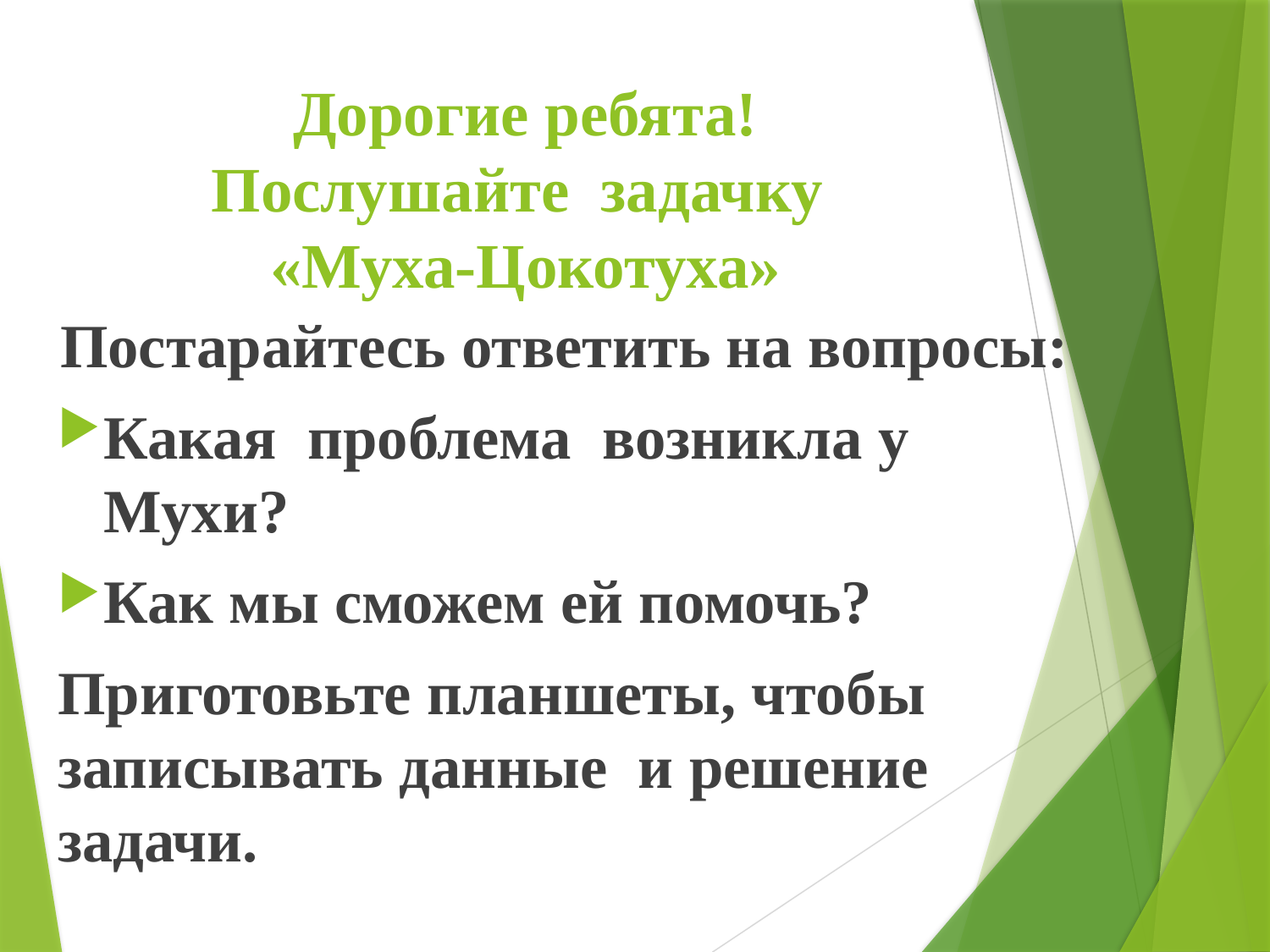

# Дорогие ребята! Послушайте  задачку «Муха-Цокотуха»
Постарайтесь ответить на вопросы:
Какая  проблема  возникла у Мухи?
Как мы сможем ей помочь?
Приготовьте планшеты, чтобы записывать данные  и решение задачи.